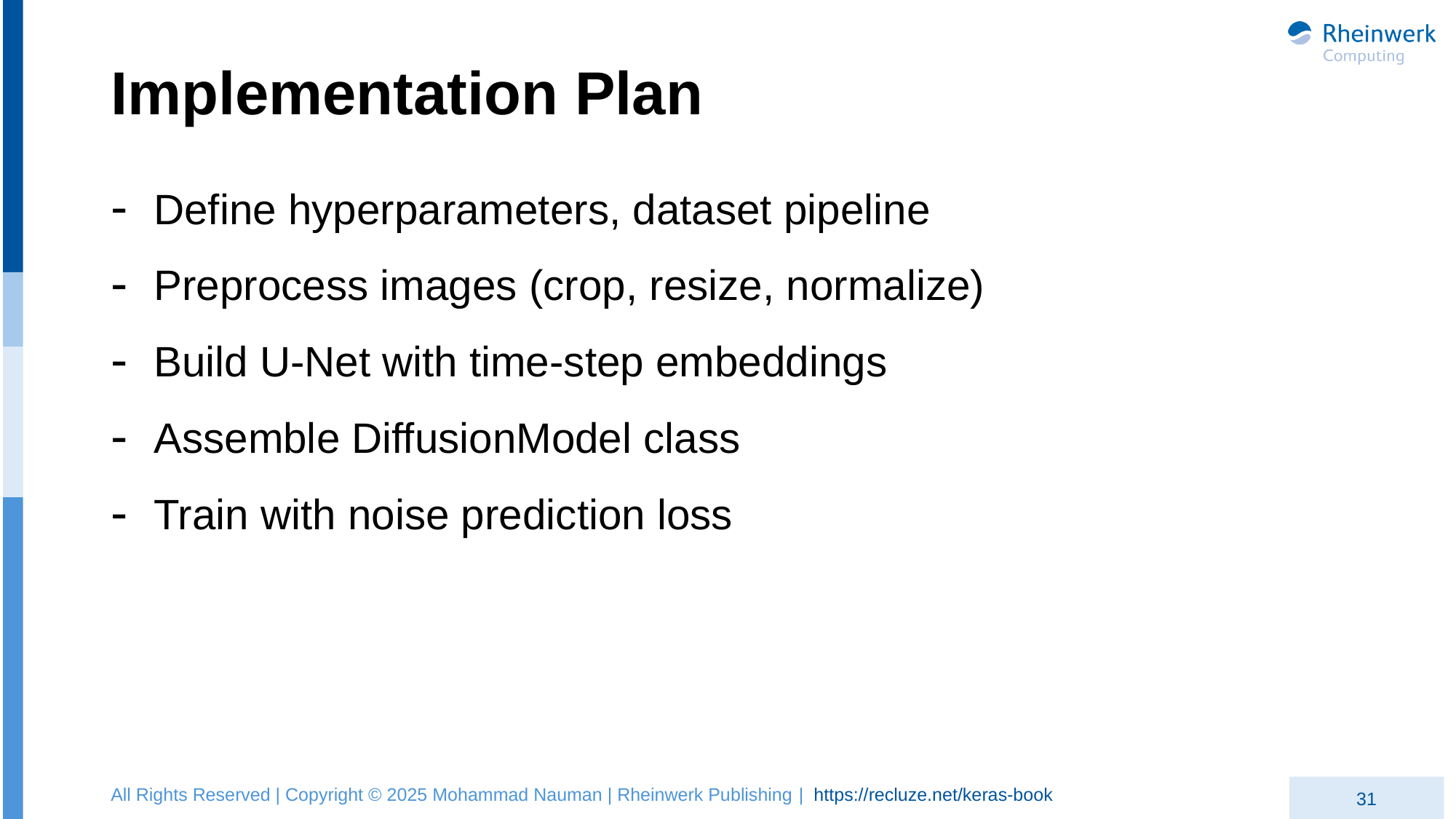

# Implementation Plan
Define hyperparameters, dataset pipeline
Preprocess images (crop, resize, normalize)
Build U-Net with time-step embeddings
Assemble DiffusionModel class
Train with noise prediction loss